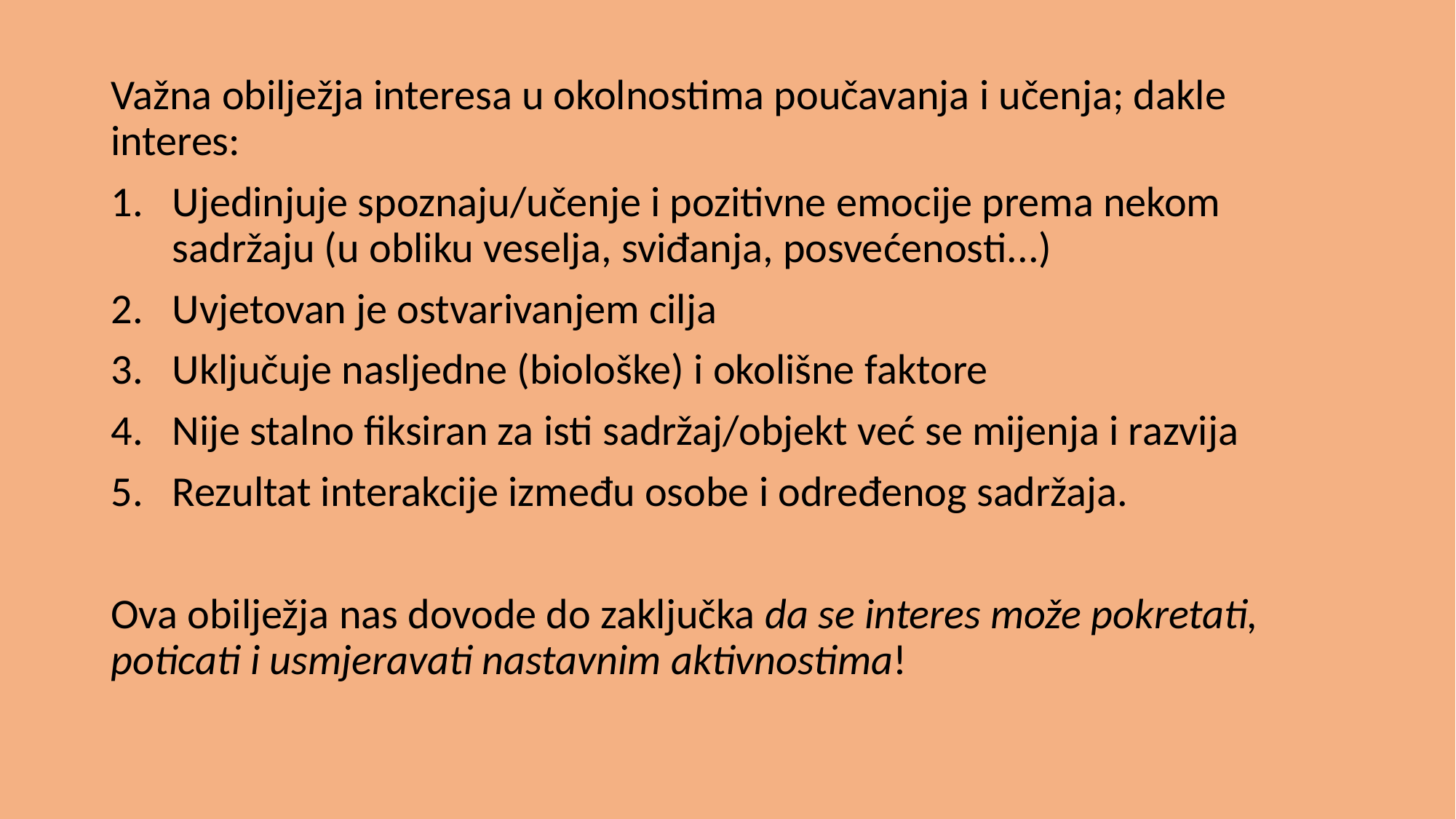

Važna obilježja interesa u okolnostima poučavanja i učenja; dakle interes:
Ujedinjuje spoznaju/učenje i pozitivne emocije prema nekom sadržaju (u obliku veselja, sviđanja, posvećenosti...)
Uvjetovan je ostvarivanjem cilja
Uključuje nasljedne (biološke) i okolišne faktore
Nije stalno fiksiran za isti sadržaj/objekt već se mijenja i razvija
Rezultat interakcije između osobe i određenog sadržaja.

Ova obilježja nas dovode do zaključka da se interes može pokretati, poticati i usmjeravati nastavnim aktivnostima!